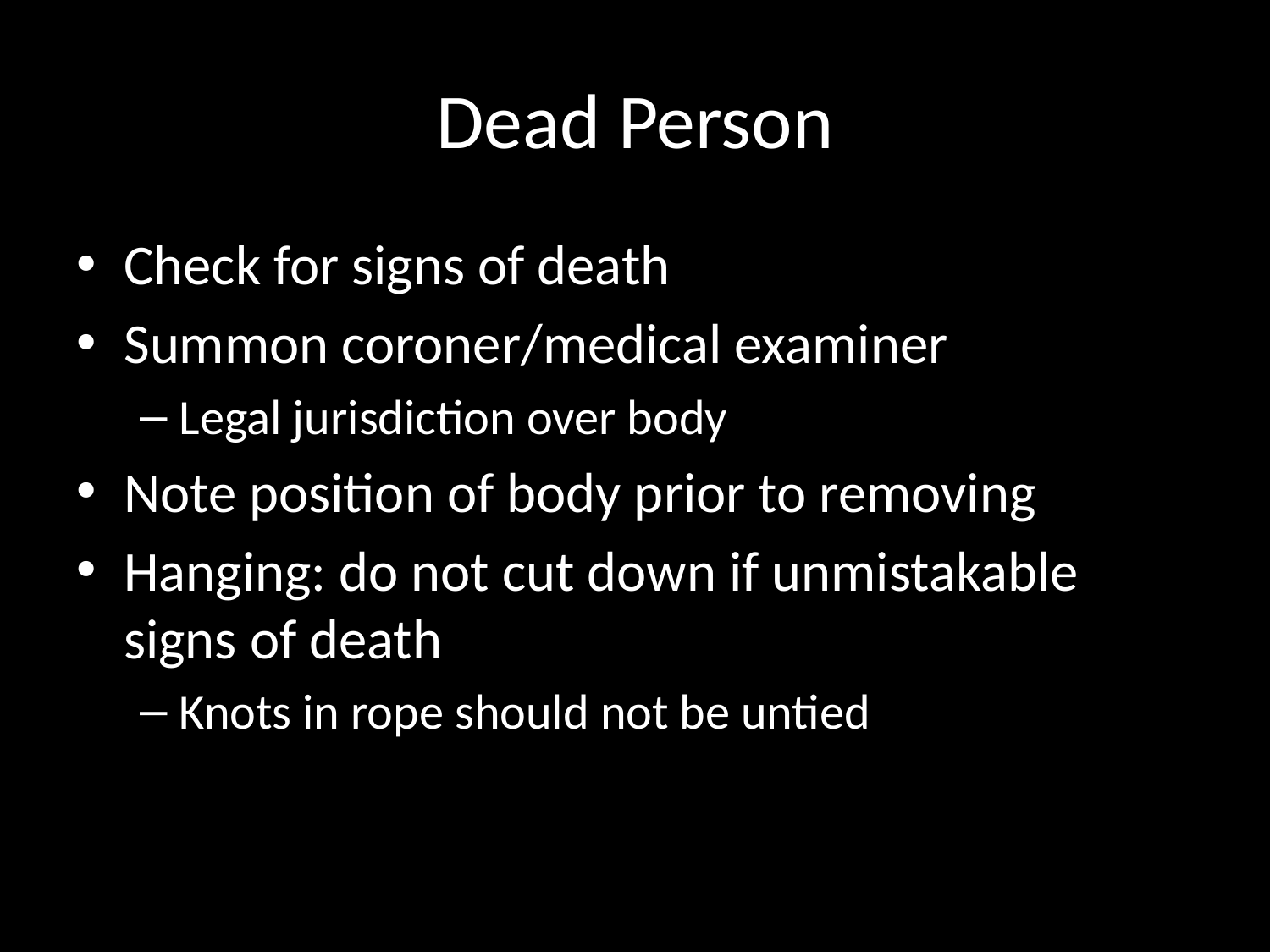

# Dead Person
Check for signs of death
Summon coroner/medical examiner
Legal jurisdiction over body
Note position of body prior to removing
Hanging: do not cut down if unmistakable signs of death
Knots in rope should not be untied